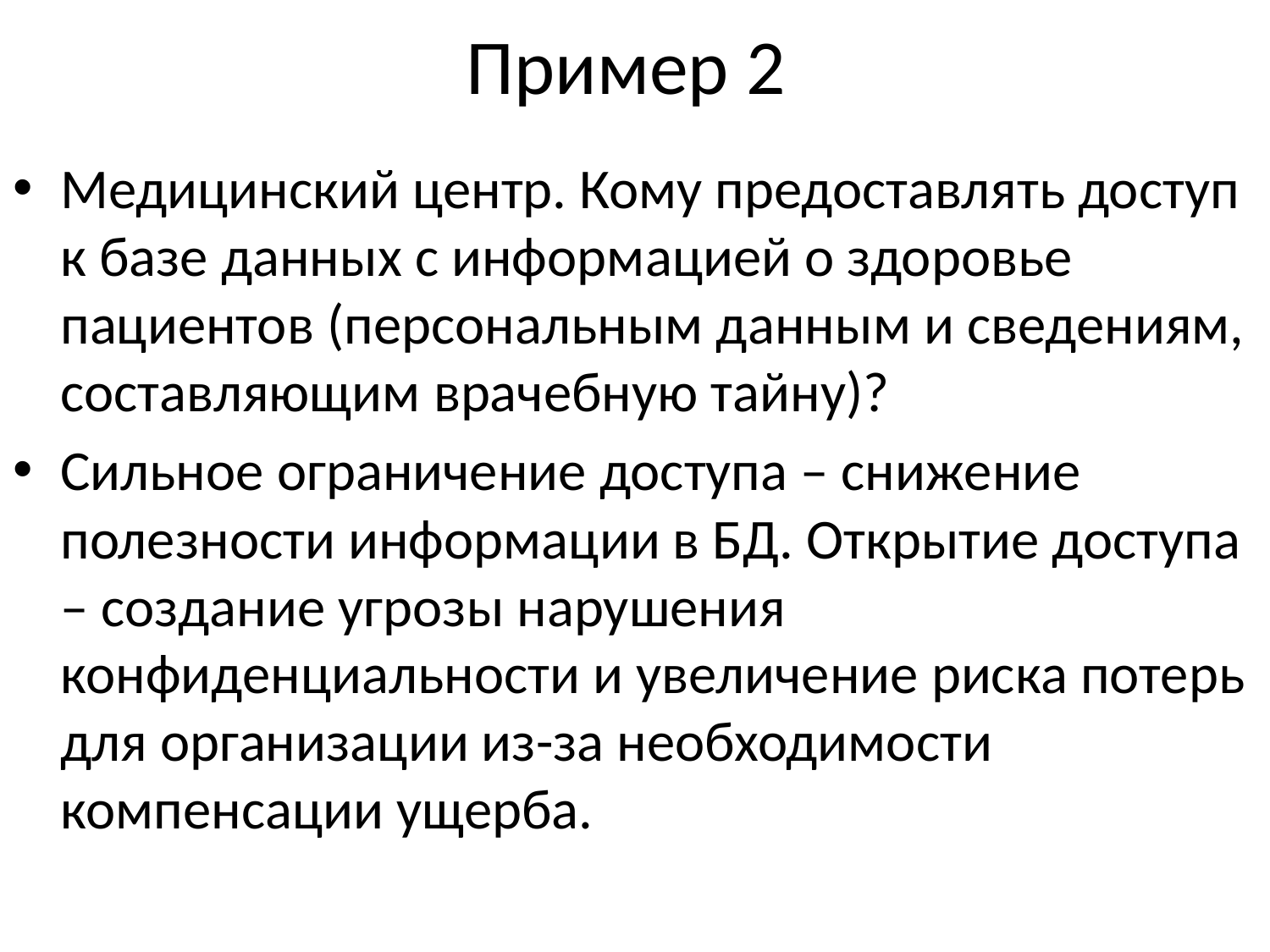

# Пример 2
Медицинский центр. Кому предоставлять доступ к базе данных с информацией о здоровье пациентов (персональным данным и сведениям, составляющим врачебную тайну)?
Сильное ограничение доступа – снижение полезности информации в БД. Открытие доступа – создание угрозы нарушения конфиденциальности и увеличение риска потерь для организации из-за необходимости компенсации ущерба.